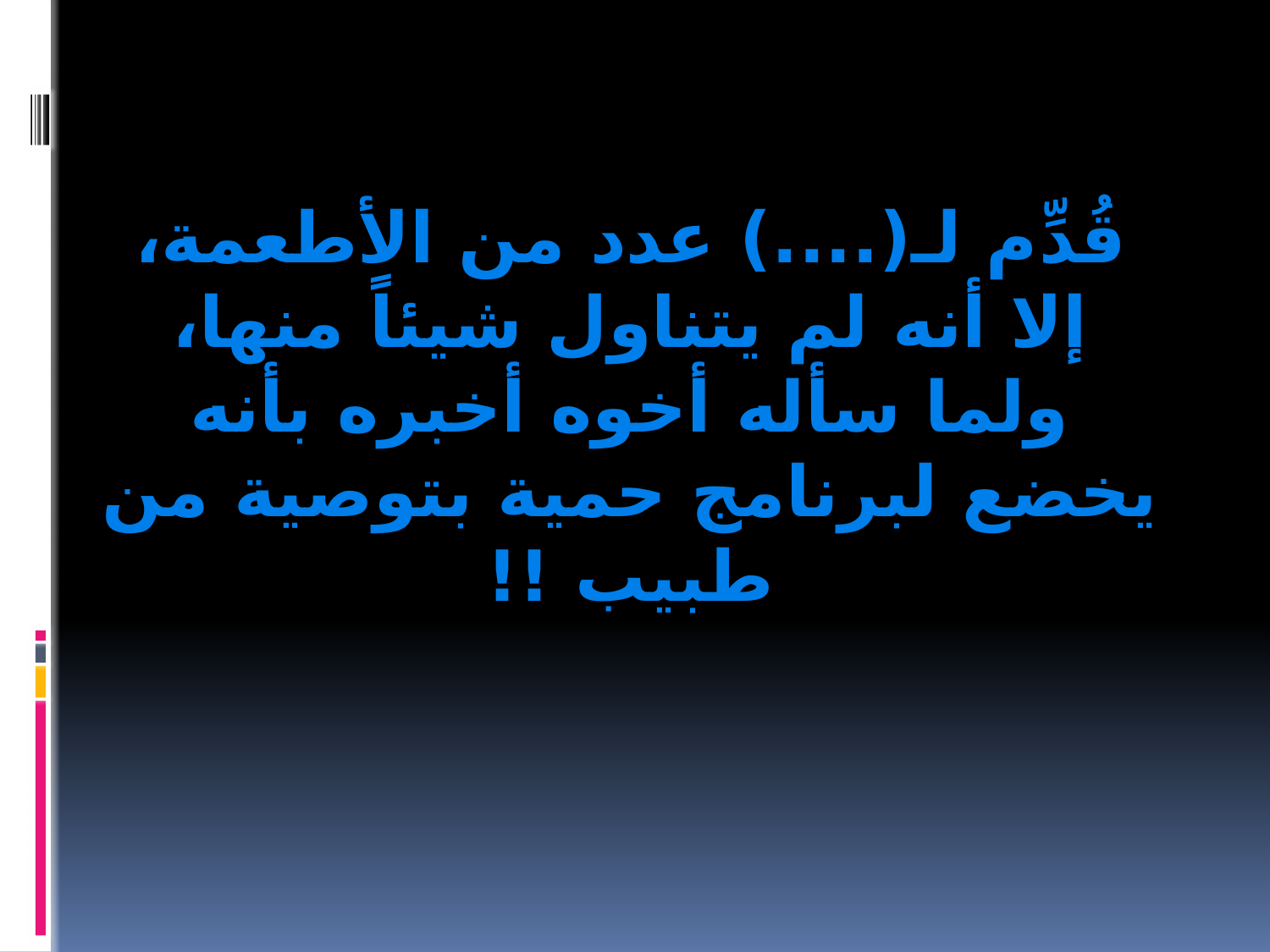

قُدِّم لـ(....) عدد من الأطعمة، إلا أنه لم يتناول شيئاً منها، ولما سأله أخوه أخبره بأنه يخضع لبرنامج حمية بتوصية من طبيب !!